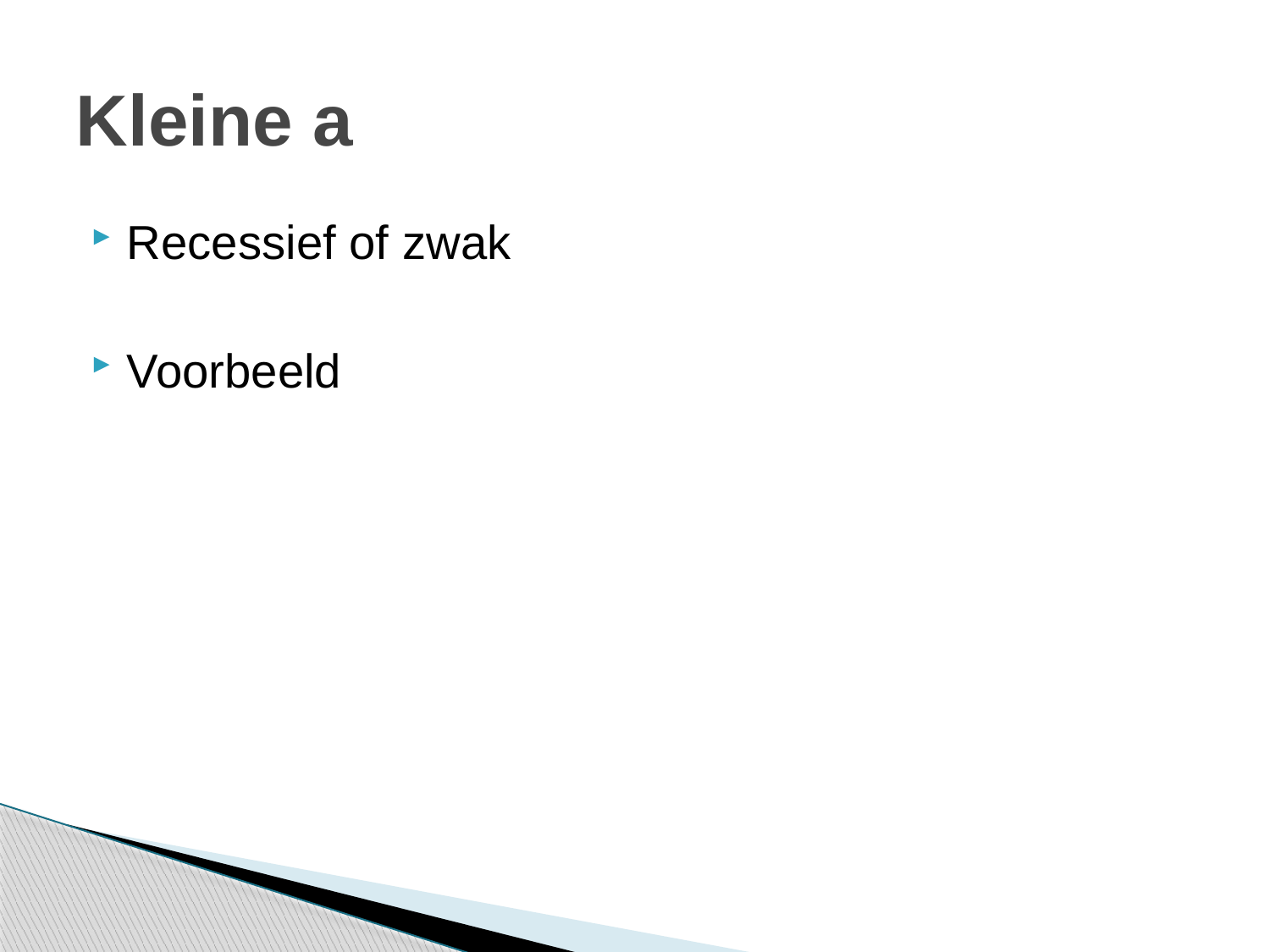

# Kleine a
Recessief of zwak

Voorbeeld